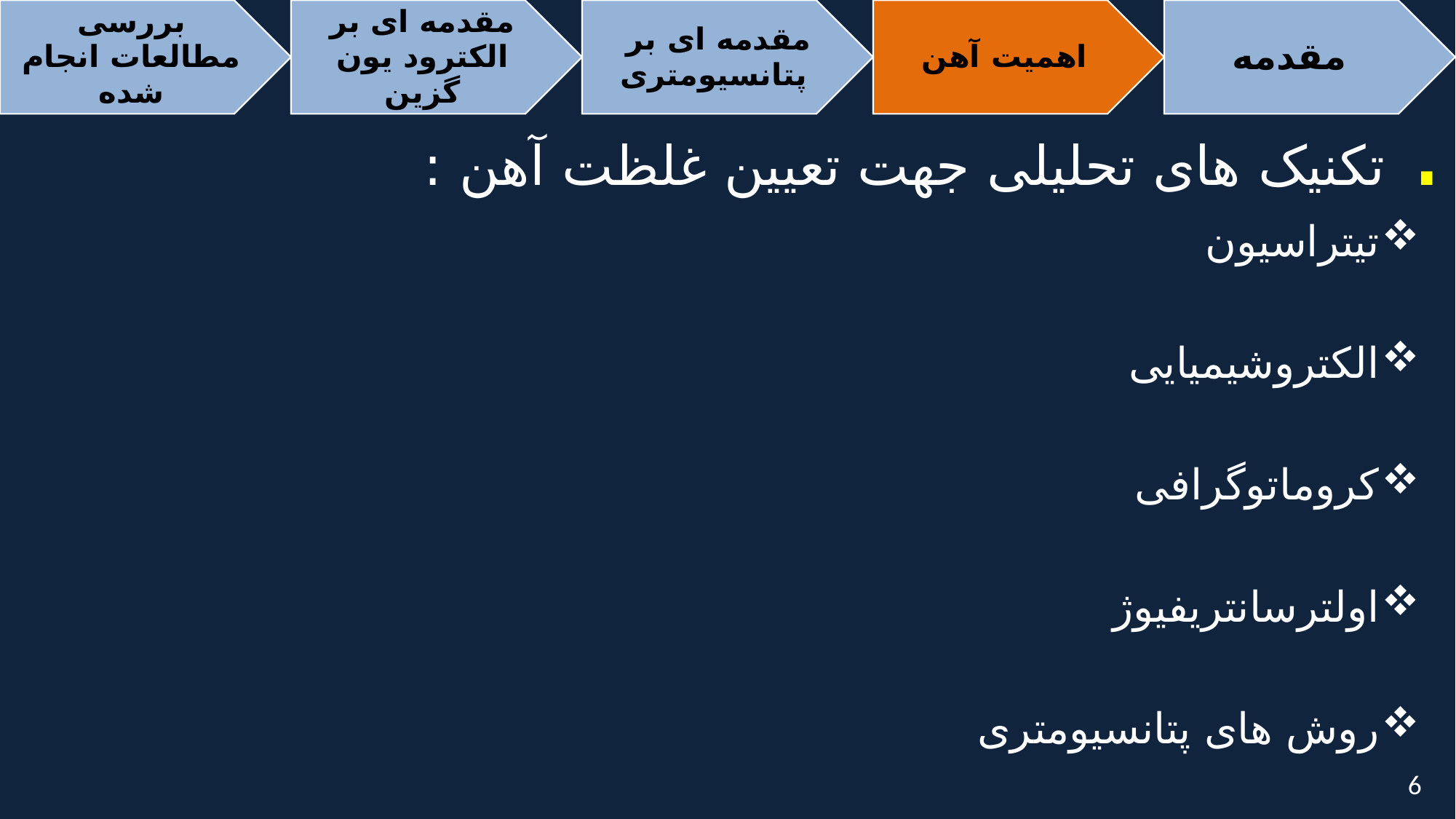

مقدمه
اهمیت آهن
مقدمه ای بر الکترود یون گزین
بررسی مطالعات انجام شده
مقدمه ای بر  پتانسیومتری
# . تکنیک های تحلیلی جهت تعیین غلظت آهن :
تیتراسیون

الکتروشیمیایی

کروماتوگرافی

اولترسانتریفیوژ

روش های پتانسیومتری
6